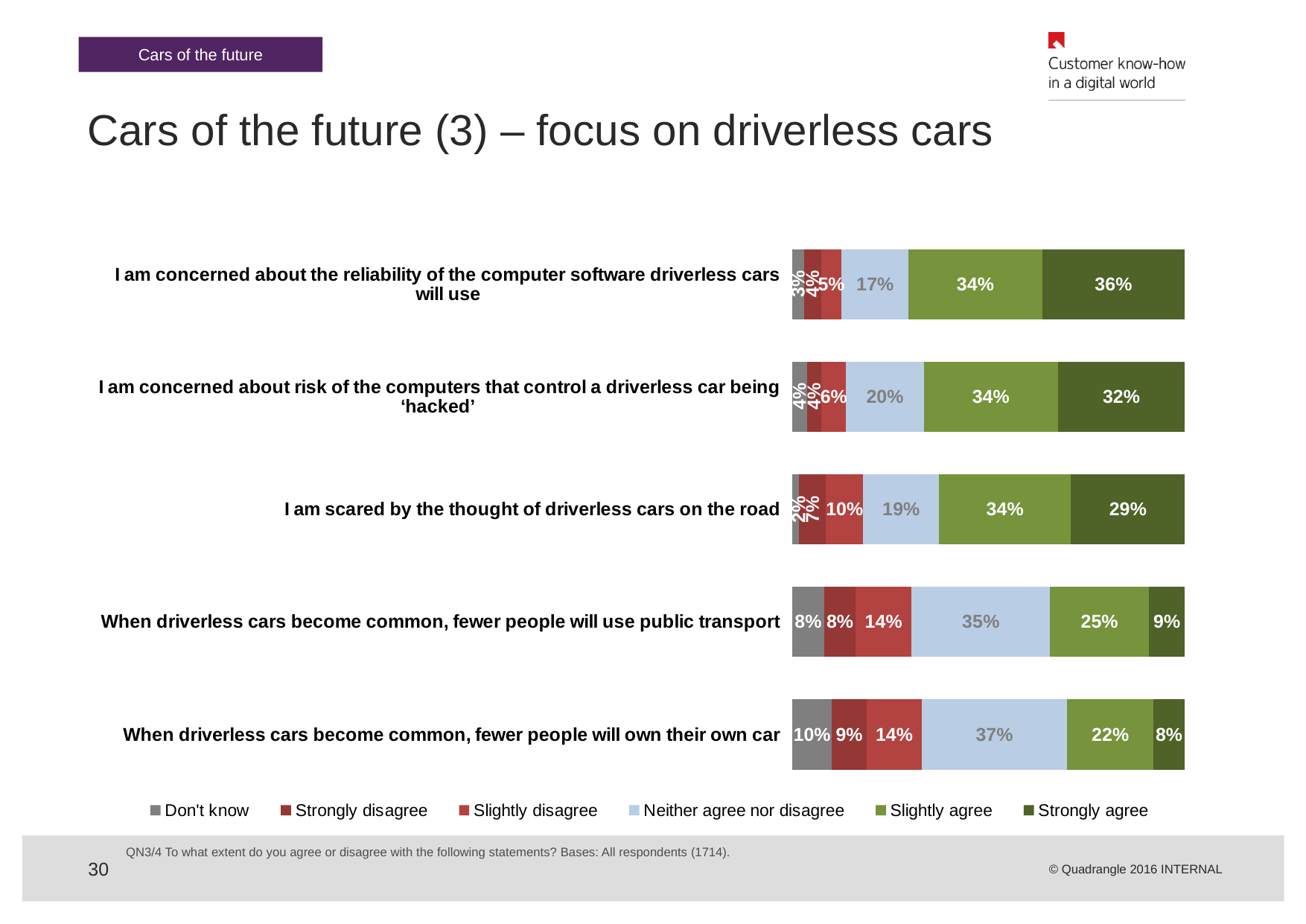

Cars of the future
# Cars of the future (3) – focus on driverless cars

### Chart

| Category | Don't know | Strongly disagree | Slightly disagree | Neither agree nor disagree | Slightly agree | Strongly agree |
|---|---|---|---|---|---|---|
| I am concerned about the reliability of the computer software driverless cars will use | 0.029754959159859998 | 0.04259043173862023 | 0.051925320886809956 | 0.169194865811 | 0.3372228704784014 | 0.3600000000000003 |
| I am concerned about risk of the computers that control a driverless car being ‘hacked’  | 0.036756126021 | 0.036756126021 | 0.062427071178530136 | 0.196032672112 | 0.34 | 0.3200000000000009 |
| I am scared by the thought of driverless cars on the road | 0.01750291715286 | 0.06884480746790995 | 0.09626604434072004 | 0.19428238039670054 | 0.34 | 0.29288214702450144 |
| When driverless cars become common, fewer people will use public transport | 0.08000000000000004 | 0.08000000000000004 | 0.14 | 0.3500000000000003 | 0.25 | 0.09000000000000002 |
| When driverless cars become common, fewer people will own their own car | 0.1 | 0.09000000000000002 | 0.14 | 0.3700000000000004 | 0.22 | 0.08000000000000004 |
QN3/4 To what extent do you agree or disagree with the following statements? Bases: All respondents (1714).